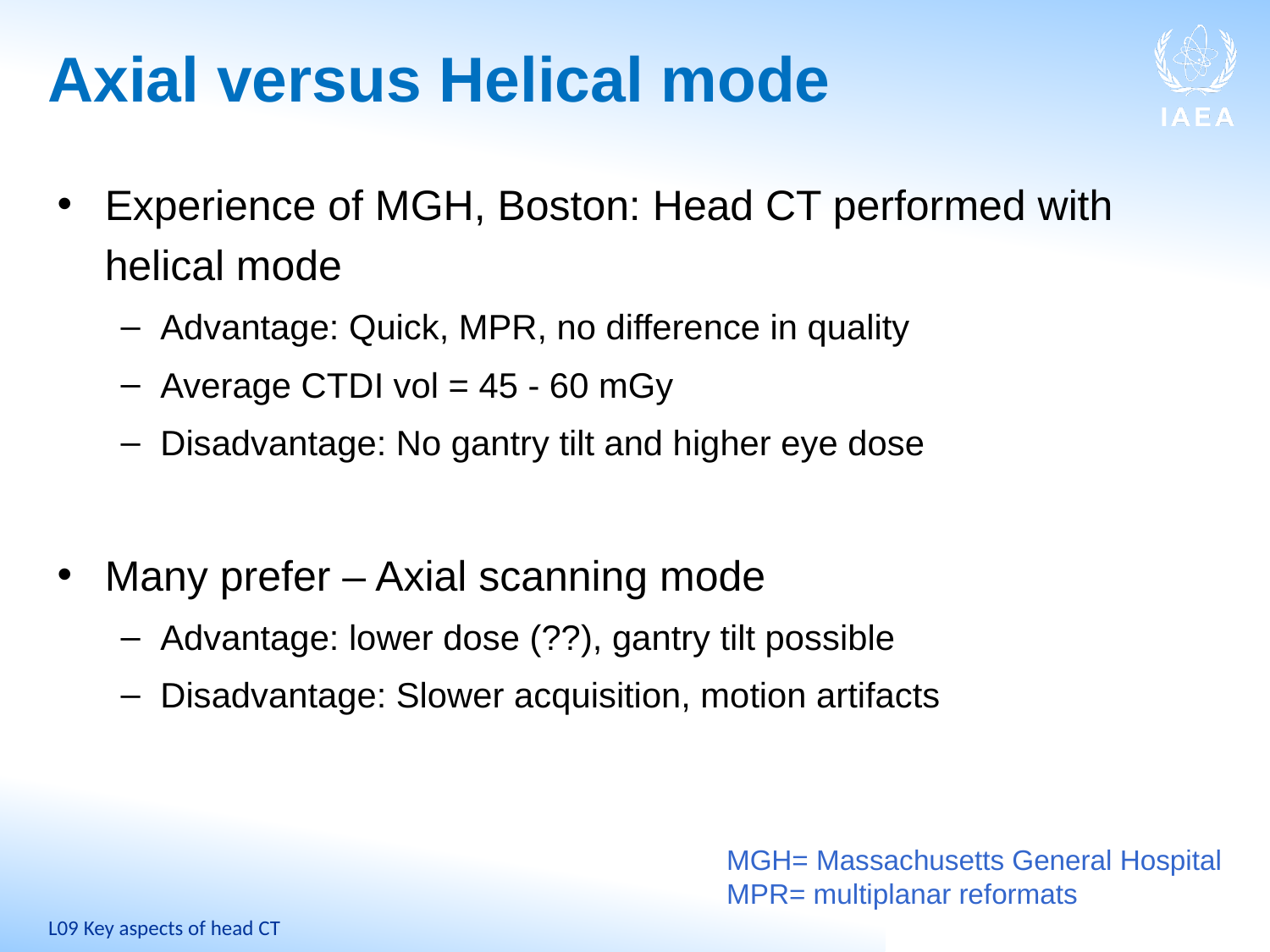

# Axial versus Helical mode
Experience of MGH, Boston: Head CT performed with helical mode
Advantage: Quick, MPR, no difference in quality
Average CTDI vol = 45 - 60 mGy
Disadvantage: No gantry tilt and higher eye dose

Many prefer – Axial scanning mode
Advantage: lower dose (??), gantry tilt possible
Disadvantage: Slower acquisition, motion artifacts
MGH= Massachusetts General Hospital
MPR= multiplanar reformats